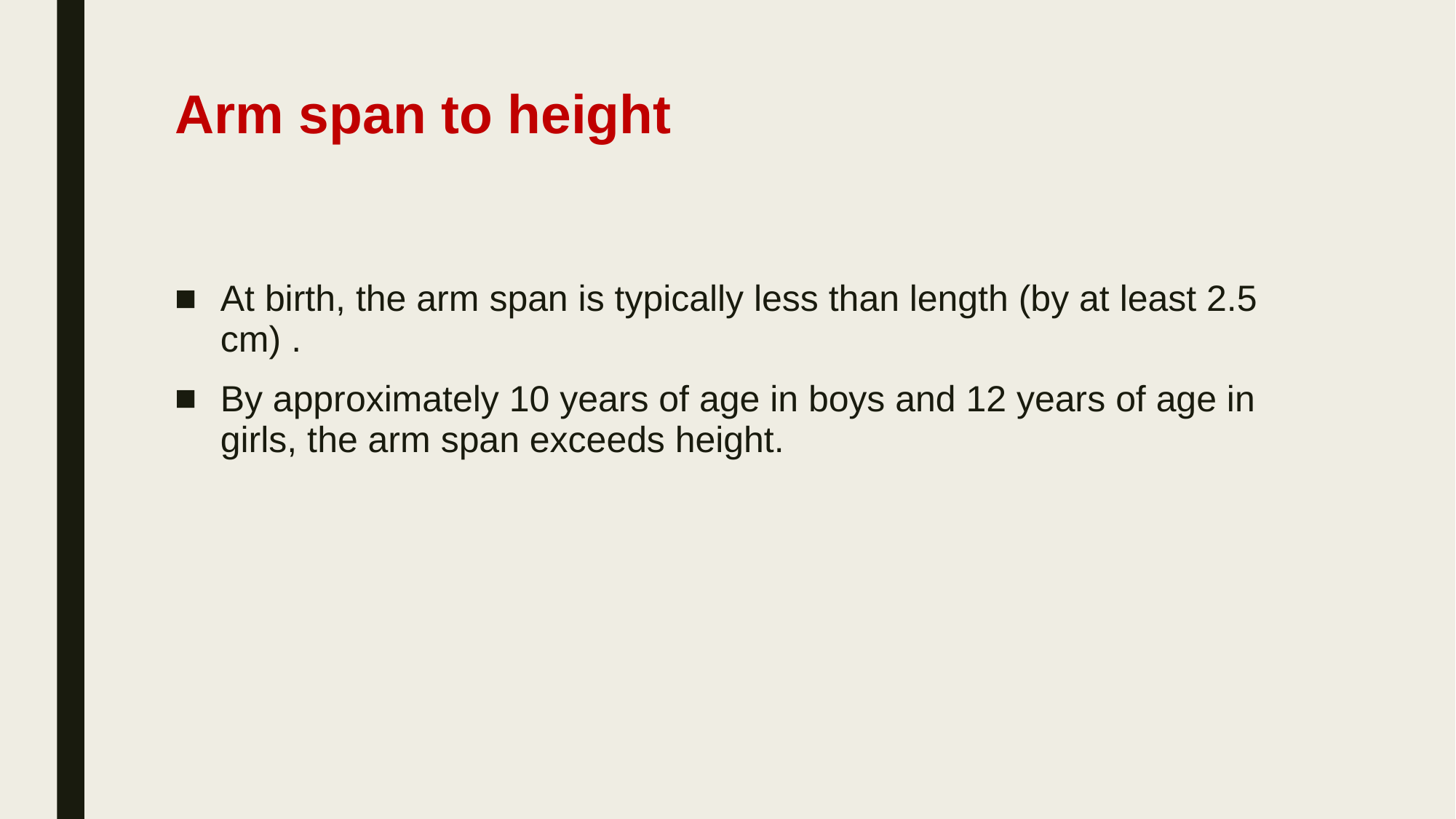

# Arm span to height
At birth, the arm span is typically less than length (by at least 2.5 cm) .
By approximately 10 years of age in boys and 12 years of age in girls, the arm span exceeds height.